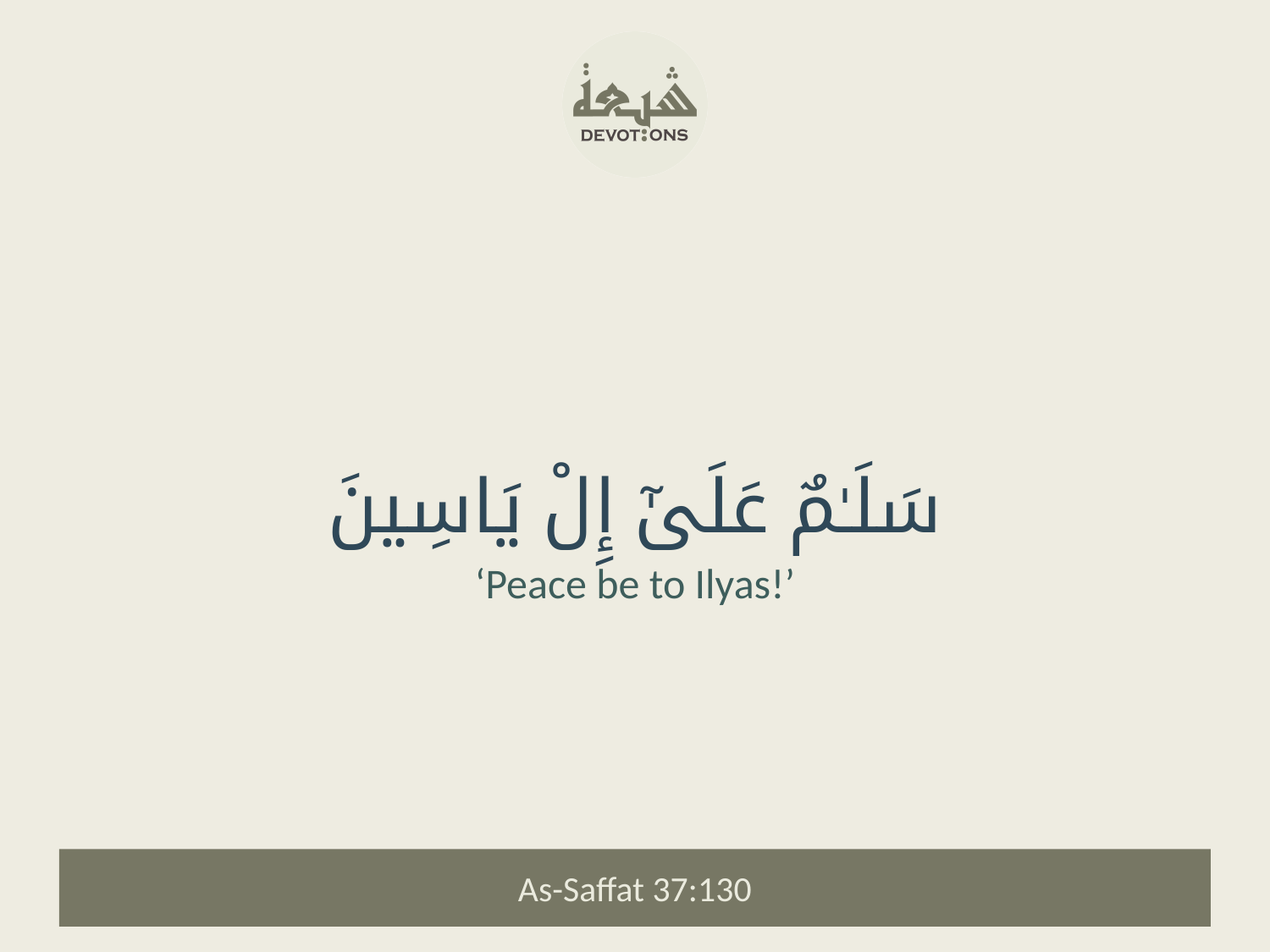

سَلَـٰمٌ عَلَىٰٓ إِلْ يَاسِينَ
‘Peace be to Ilyas!’
As-Saffat 37:130